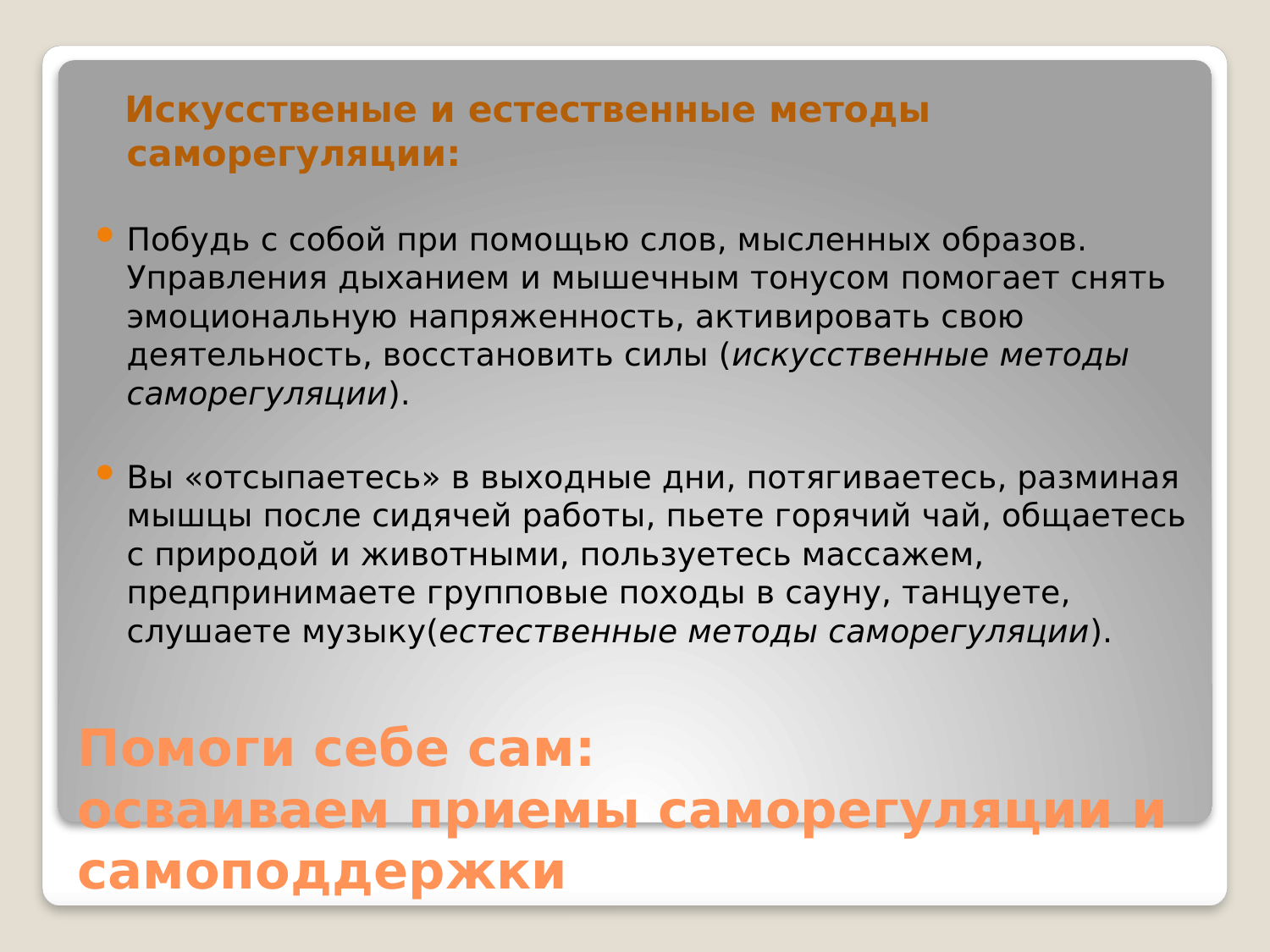

Искусственые и естественные методы саморегуляции:

Побудь с собой при помощью слов, мысленных образов. Управления дыханием и мышечным тонусом помогает снять эмоциональную напряженность, активировать свою деятельность, восстановить силы (искусственные методы саморегуляции).

Вы «отсыпаетесь» в выходные дни, потягиваетесь, разминая мышцы после сидячей работы, пьете горячий чай, общаетесь с природой и животными, пользуетесь массажем, предпринимаете групповые походы в сауну, танцуете, слушаете музыку(естественные методы саморегуляции).
# Помоги себе сам: осваиваем приемы саморегуляции и самоподдержки